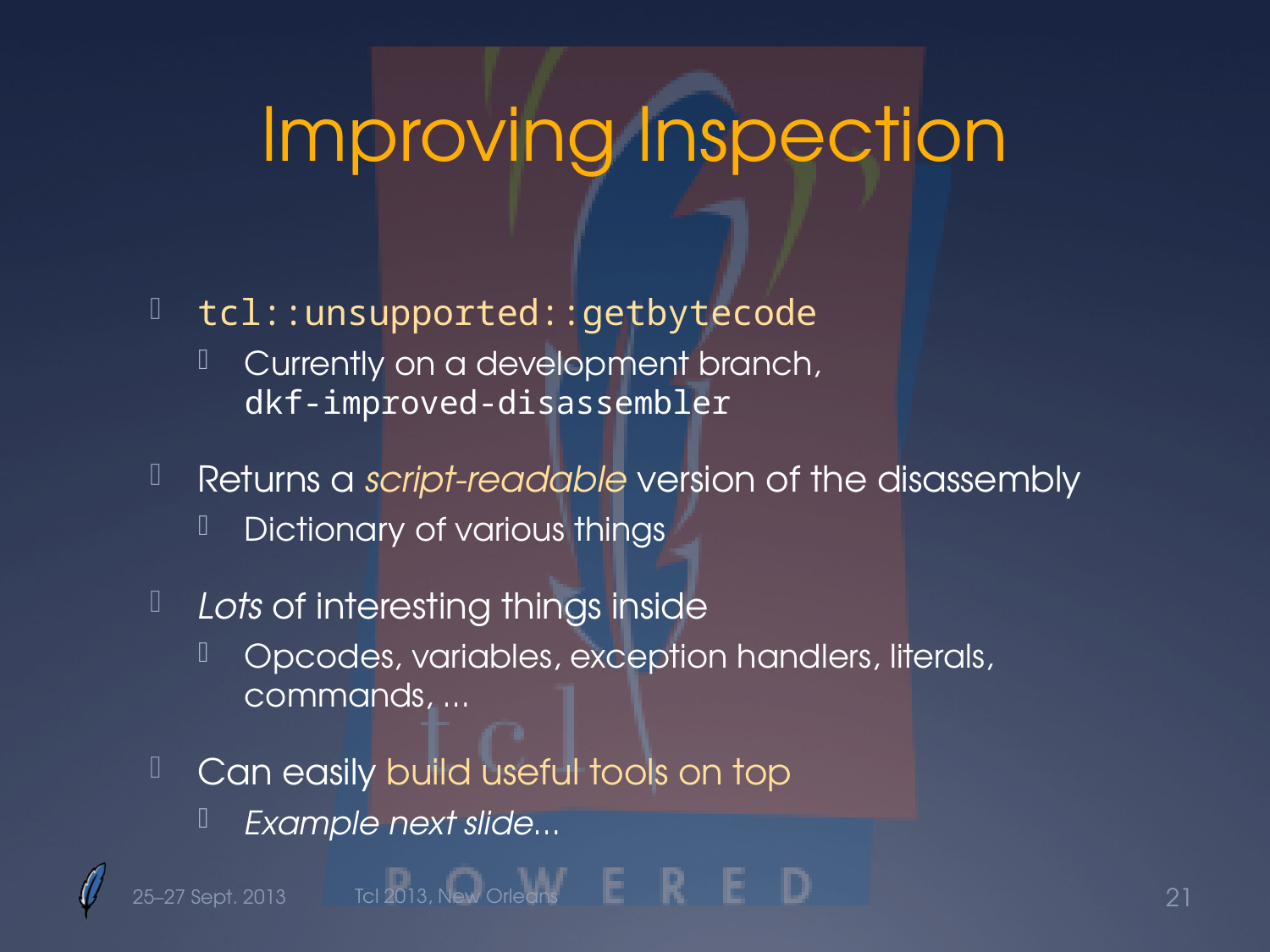

# Improving Inspection
tcl::unsupported::getbytecode
Currently on a development branch,
dkf-improved-disassembler
Returns a script-readable version of the disassembly
Dictionary of various things
Lots of interesting things inside
Opcodes, variables, exception handlers, literals, commands, …
Can easily build useful tools on top
Example next slide…
25–27 Sept. 2013
Tcl 2013, New Orleans
21